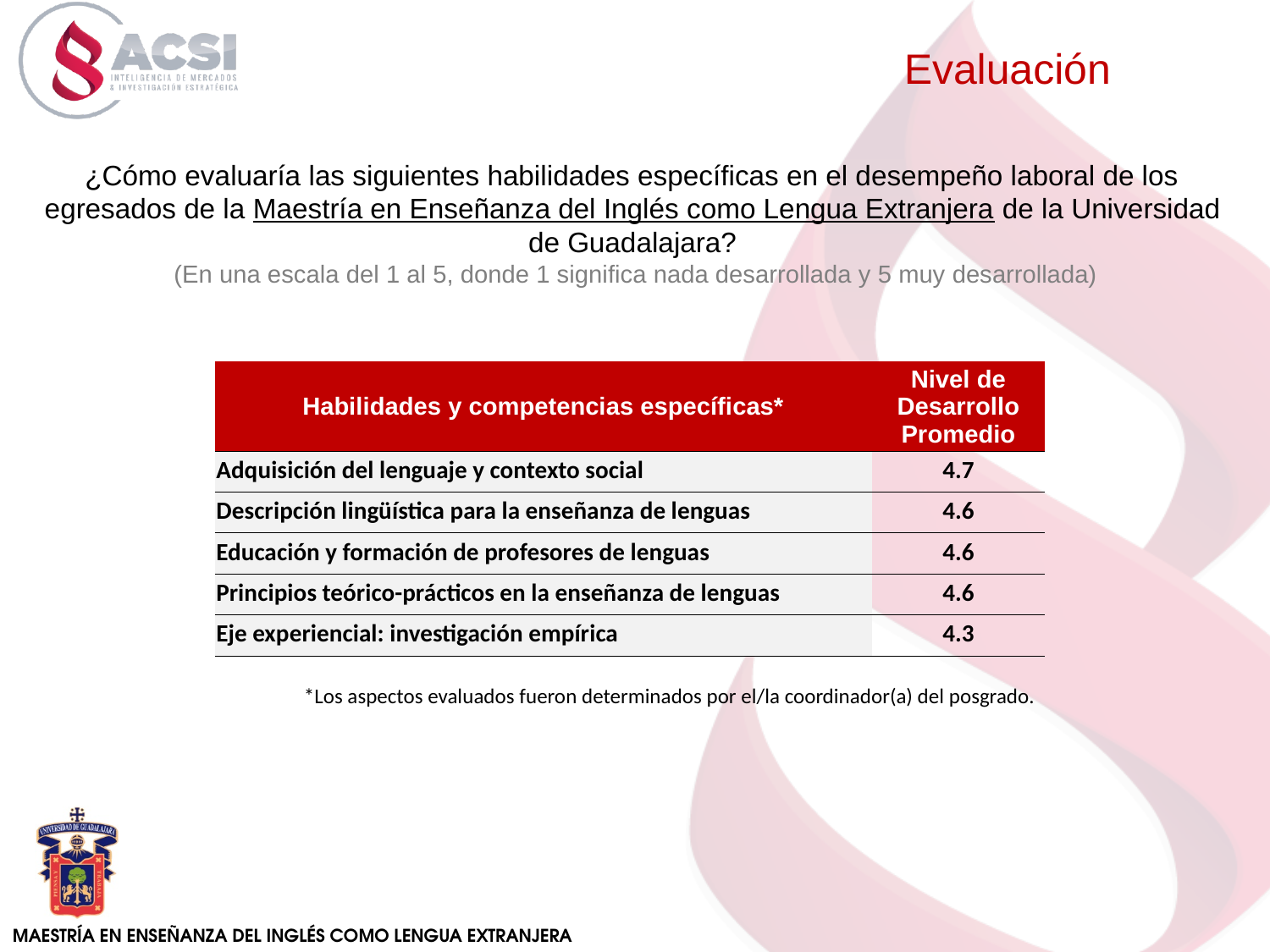

Evaluación
¿Cómo evaluaría las siguientes habilidades específicas en el desempeño laboral de los egresados de la Maestría en Enseñanza del Inglés como Lengua Extranjera de la Universidad de Guadalajara?
 (En una escala del 1 al 5, donde 1 significa nada desarrollada y 5 muy desarrollada)
| Habilidades y competencias específicas\* | Nivel de Desarrollo Promedio |
| --- | --- |
| Adquisición del lenguaje y contexto social | 4.7 |
| Descripción lingüística para la enseñanza de lenguas | 4.6 |
| Educación y formación de profesores de lenguas | 4.6 |
| Principios teórico-prácticos en la enseñanza de lenguas | 4.6 |
| Eje experiencial: investigación empírica | 4.3 |
*Los aspectos evaluados fueron determinados por el/la coordinador(a) del posgrado.